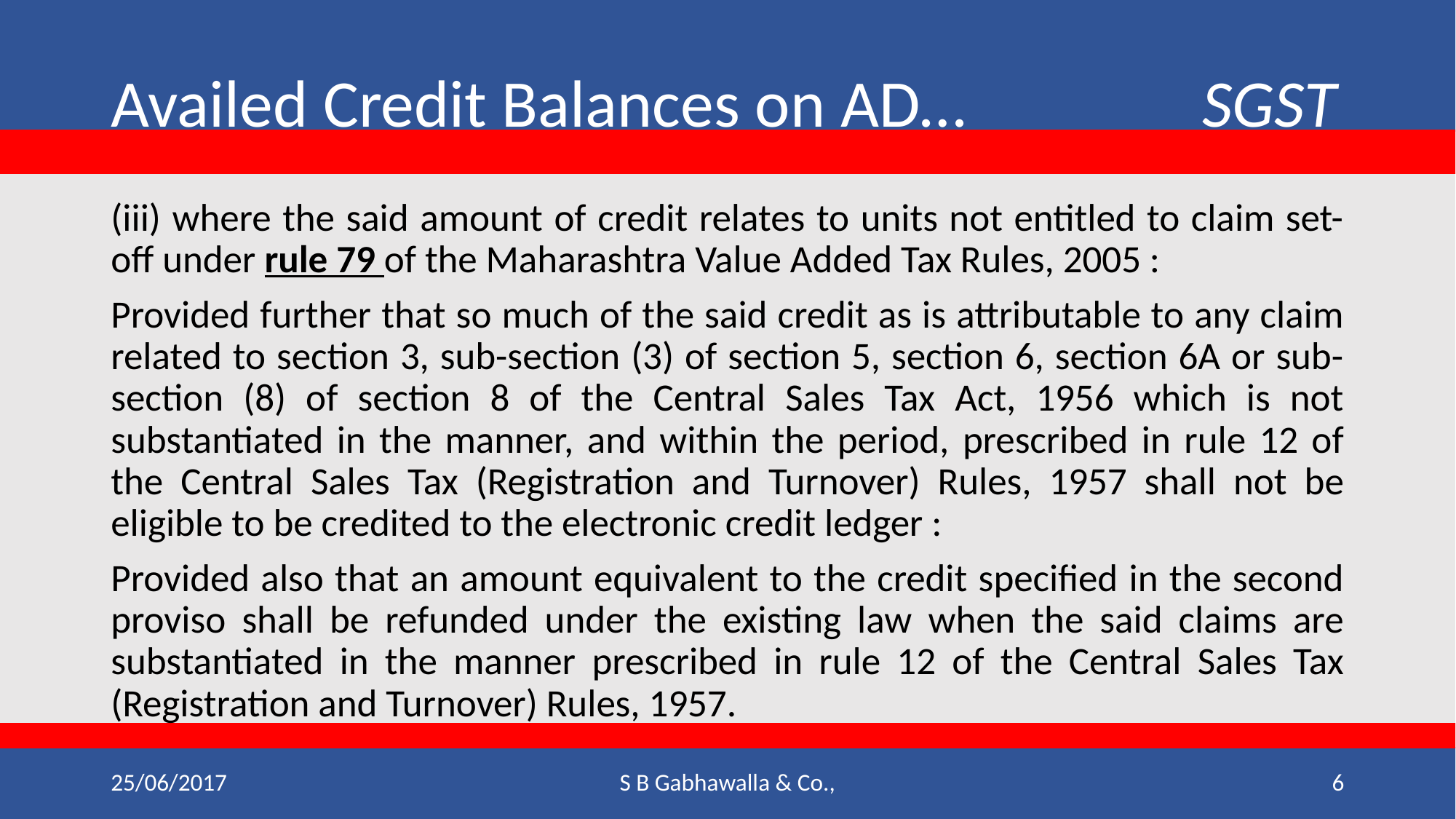

# Availed Credit Balances on AD…			SGST
(iii) where the said amount of credit relates to units not entitled to claim set-off under rule 79 of the Maharashtra Value Added Tax Rules, 2005 :
Provided further that so much of the said credit as is attributable to any claim related to section 3, sub-section (3) of section 5, section 6, section 6A or sub-section (8) of section 8 of the Central Sales Tax Act, 1956 which is not substantiated in the manner, and within the period, prescribed in rule 12 of the Central Sales Tax (Registration and Turnover) Rules, 1957 shall not be eligible to be credited to the electronic credit ledger :
Provided also that an amount equivalent to the credit specified in the second proviso shall be refunded under the existing law when the said claims are substantiated in the manner prescribed in rule 12 of the Central Sales Tax (Registration and Turnover) Rules, 1957.
25/06/2017
S B Gabhawalla & Co.,
6